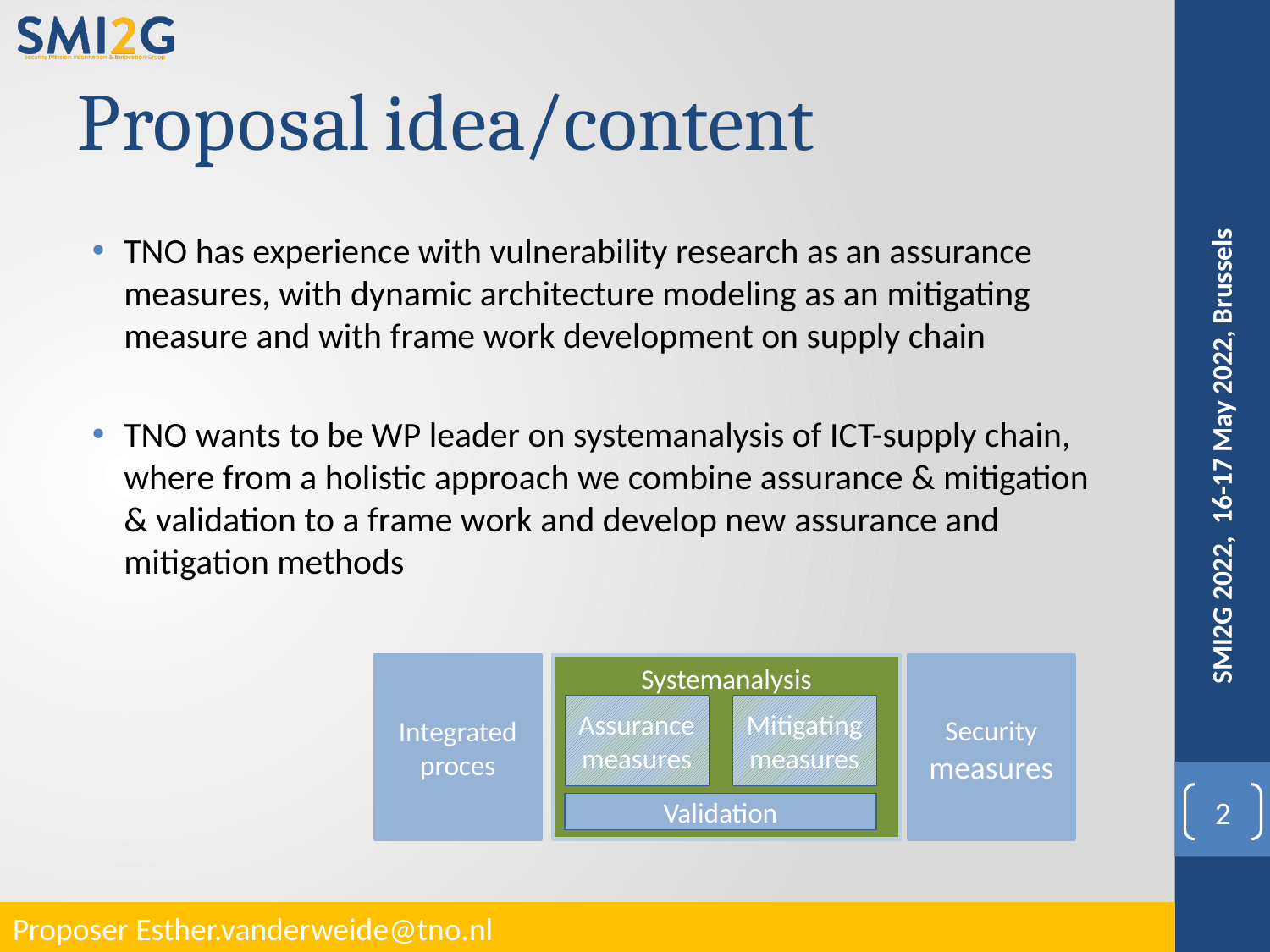

# Proposal idea/content
TNO has experience with vulnerability research as an assurance measures, with dynamic architecture modeling as an mitigating measure and with frame work development on supply chain

TNO wants to be WP leader on systemanalysis of ICT-supply chain, where from a holistic approach we combine assurance & mitigation & validation to a frame work and develop new assurance and mitigation methods
SMI2G 2022,  16-17 May 2022, Brussels
Integrated proces
Systemanalysis
Security measures
Mitigating measures
Assurance measures
Validation
2
Proposer Esther.vanderweide@tno.nl